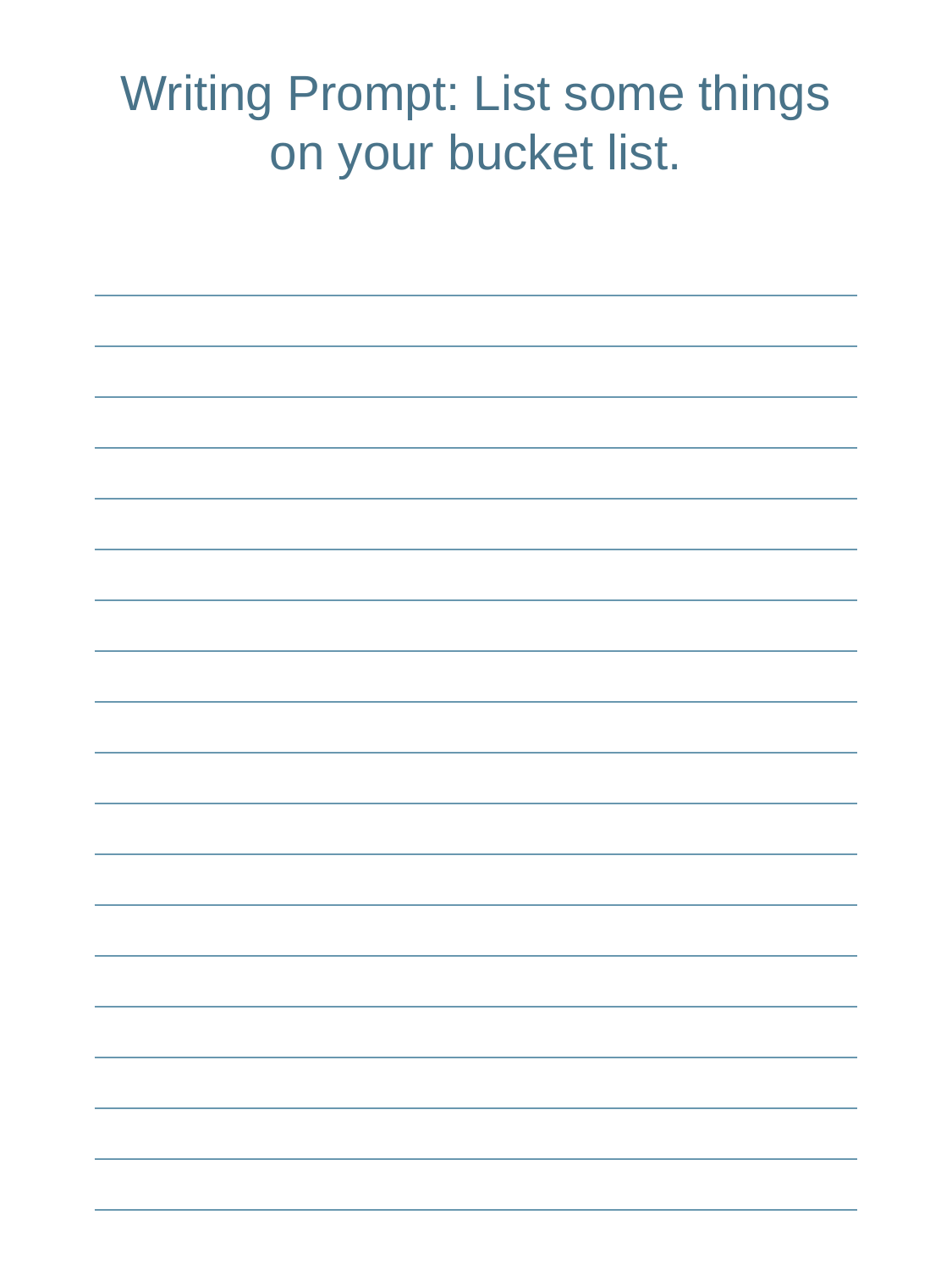

Writing Prompt: List some things on your bucket list.
|  |
| --- |
|  |
|  |
|  |
|  |
|  |
|  |
|  |
|  |
|  |
|  |
|  |
|  |
|  |
|  |
|  |
|  |
|  |